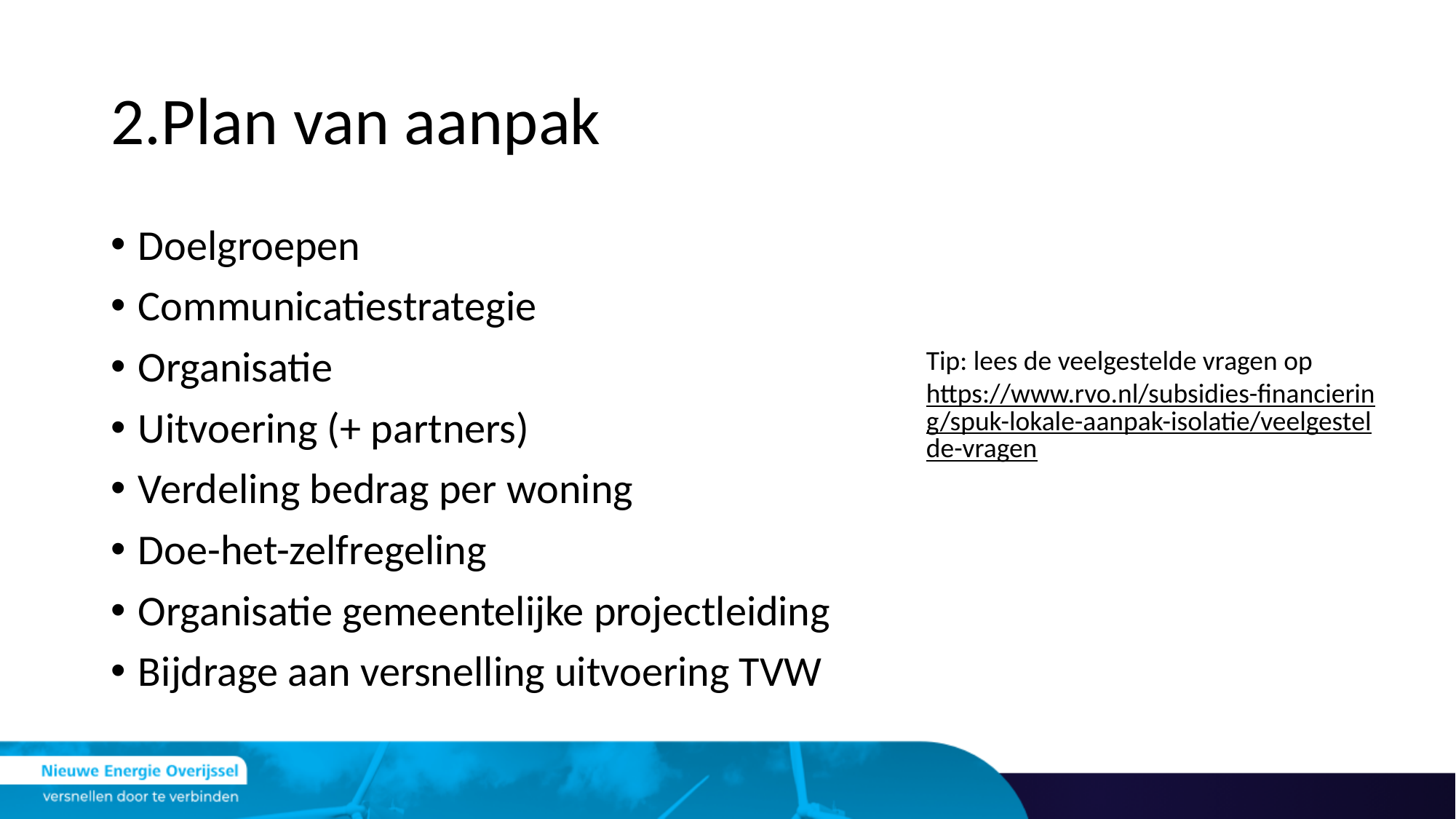

# 2.Plan van aanpak
Doelgroepen
Communicatiestrategie
Organisatie
Uitvoering (+ partners)
Verdeling bedrag per woning
Doe-het-zelfregeling
Organisatie gemeentelijke projectleiding
Bijdrage aan versnelling uitvoering TVW
Tip: lees de veelgestelde vragen op
https://www.rvo.nl/subsidies-financiering/spuk-lokale-aanpak-isolatie/veelgestelde-vragen